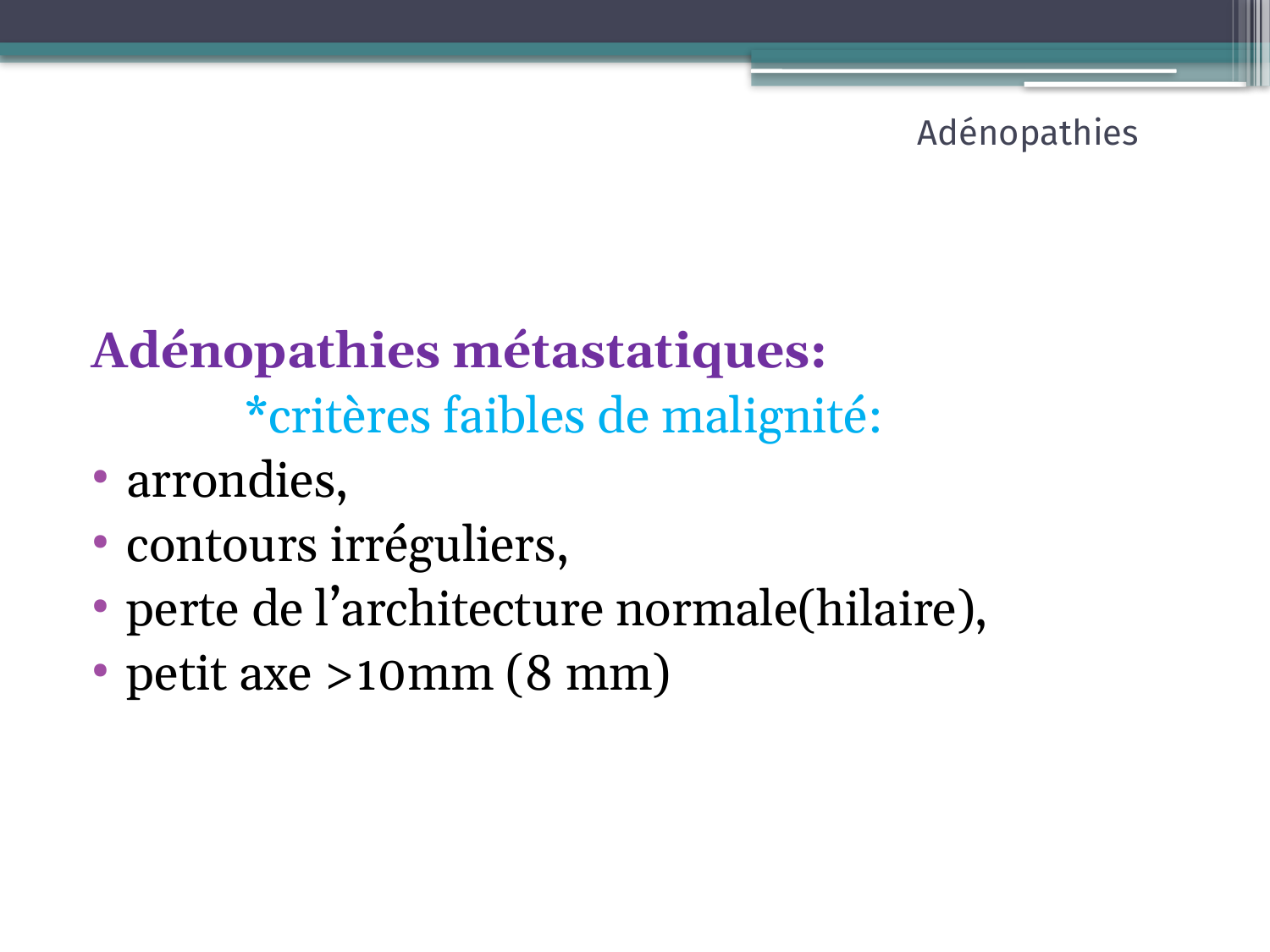

Adénopathies
#
Adénopathies métastatiques:
             *critères faibles de malignité:
arrondies,
contours irréguliers,
perte de l’architecture normale(hilaire),
petit axe >10mm (8 mm)